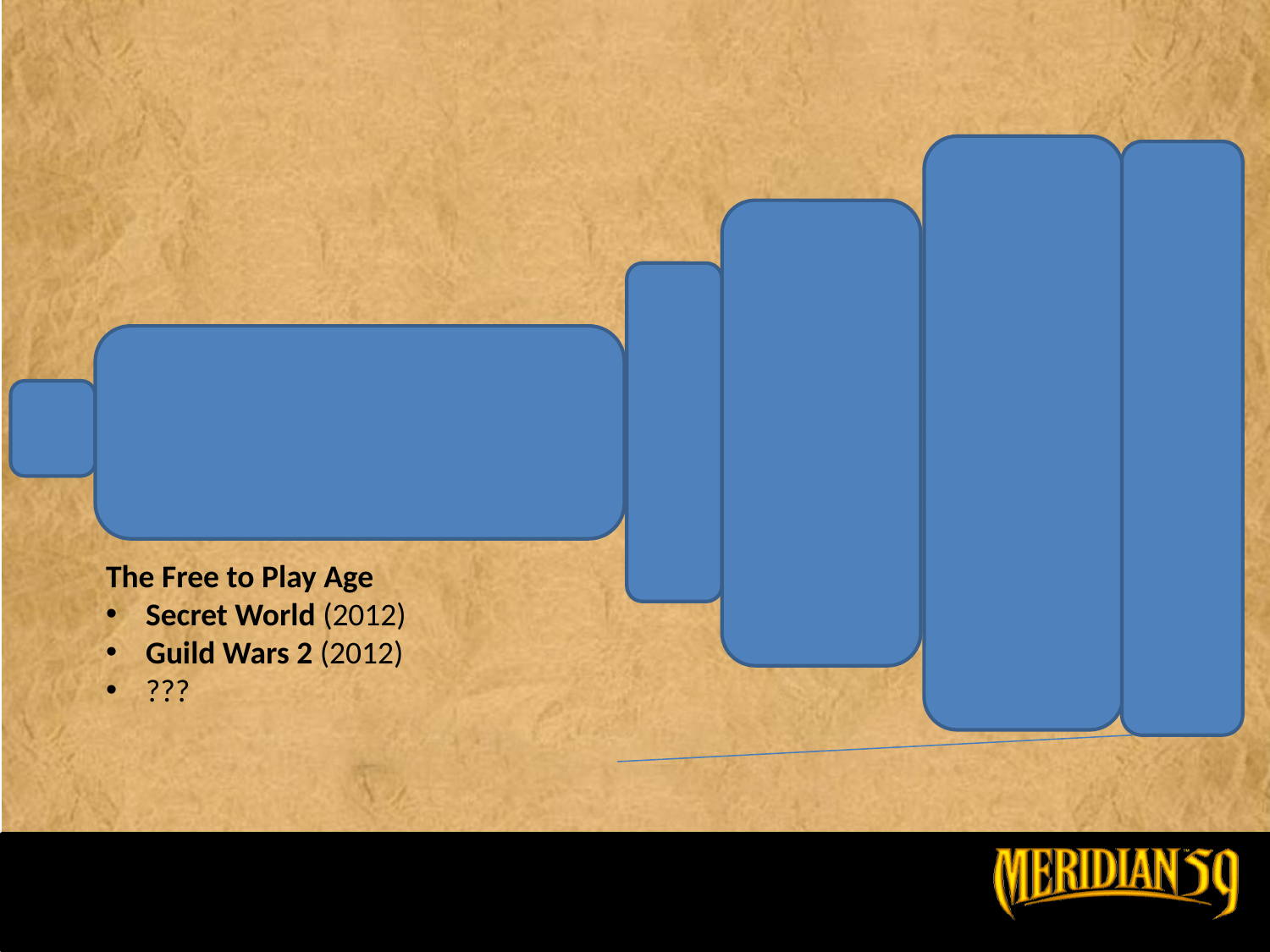

The Free to Play Age
Secret World (2012)
Guild Wars 2 (2012)
???